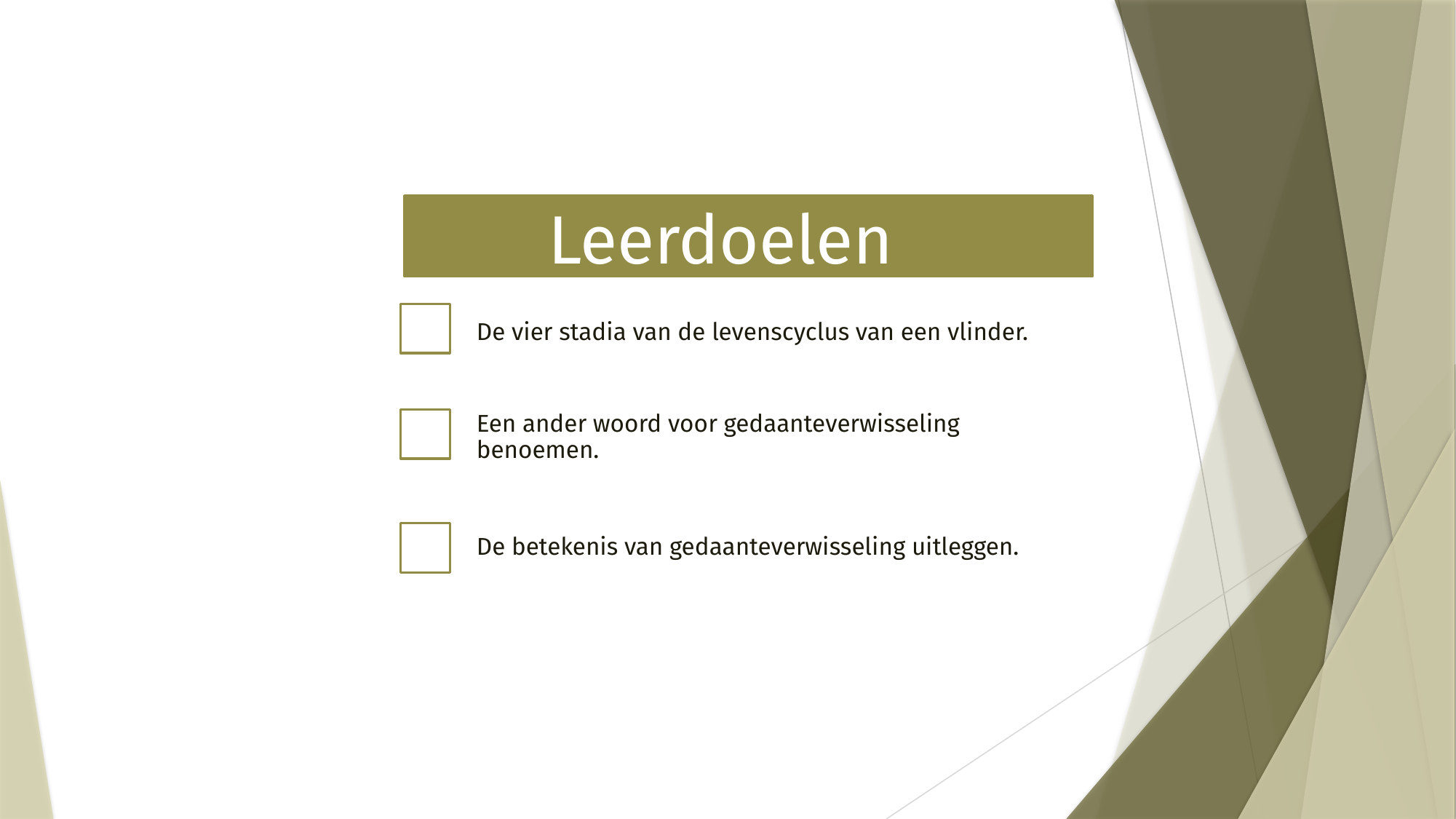

Leerdoelen

Een ander woord voor gedaanteverwisseling benoemen.
De vier stadia van de levenscyclus van een vlinder.

De betekenis van gedaanteverwisseling uitleggen.